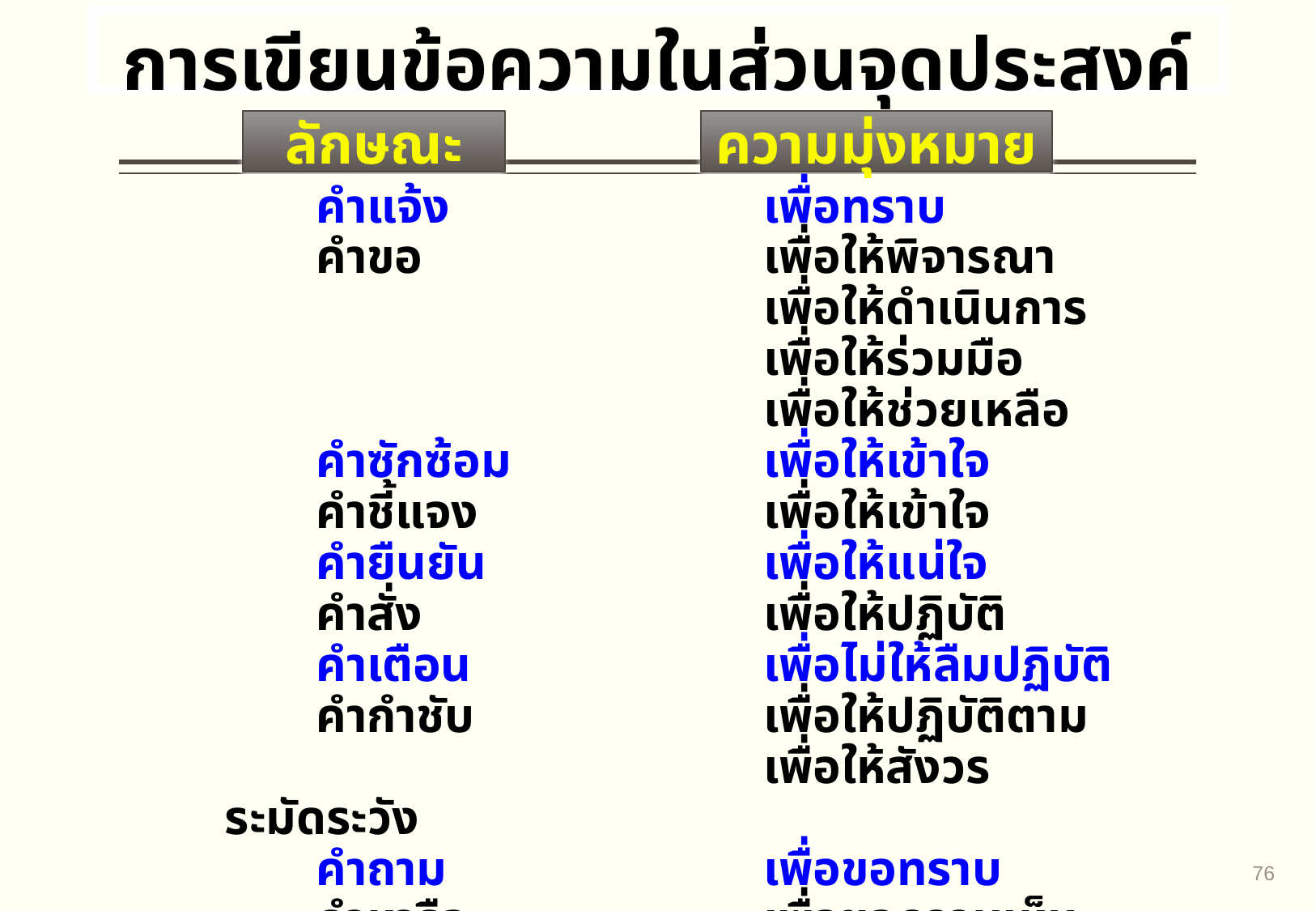

การเขียนข้อความในส่วนจุดประสงค์
ลักษณะ
ความมุ่งหมาย
	คำแจ้ง	เพื่อทราบ
	คำขอ	เพื่อให้พิจารณา
		เพื่อให้ดำเนินการ
		เพื่อให้ร่วมมือ
		เพื่อให้ช่วยเหลือ
	คำซักซ้อม	เพื่อให้เข้าใจ
	คำชี้แจง	เพื่อให้เข้าใจ
	คำยืนยัน	เพื่อให้แน่ใจ
	คำสั่ง	เพื่อให้ปฏิบัติ
	คำเตือน	เพื่อไม่ให้ลืมปฏิบัติ
	คำกำชับ	เพื่อให้ปฏิบัติตาม
		เพื่อให้สังวร  ระมัดระวัง
	คำถาม	เพื่อขอทราบ
	คำหารือ	เพื่อขอความเห็น
76